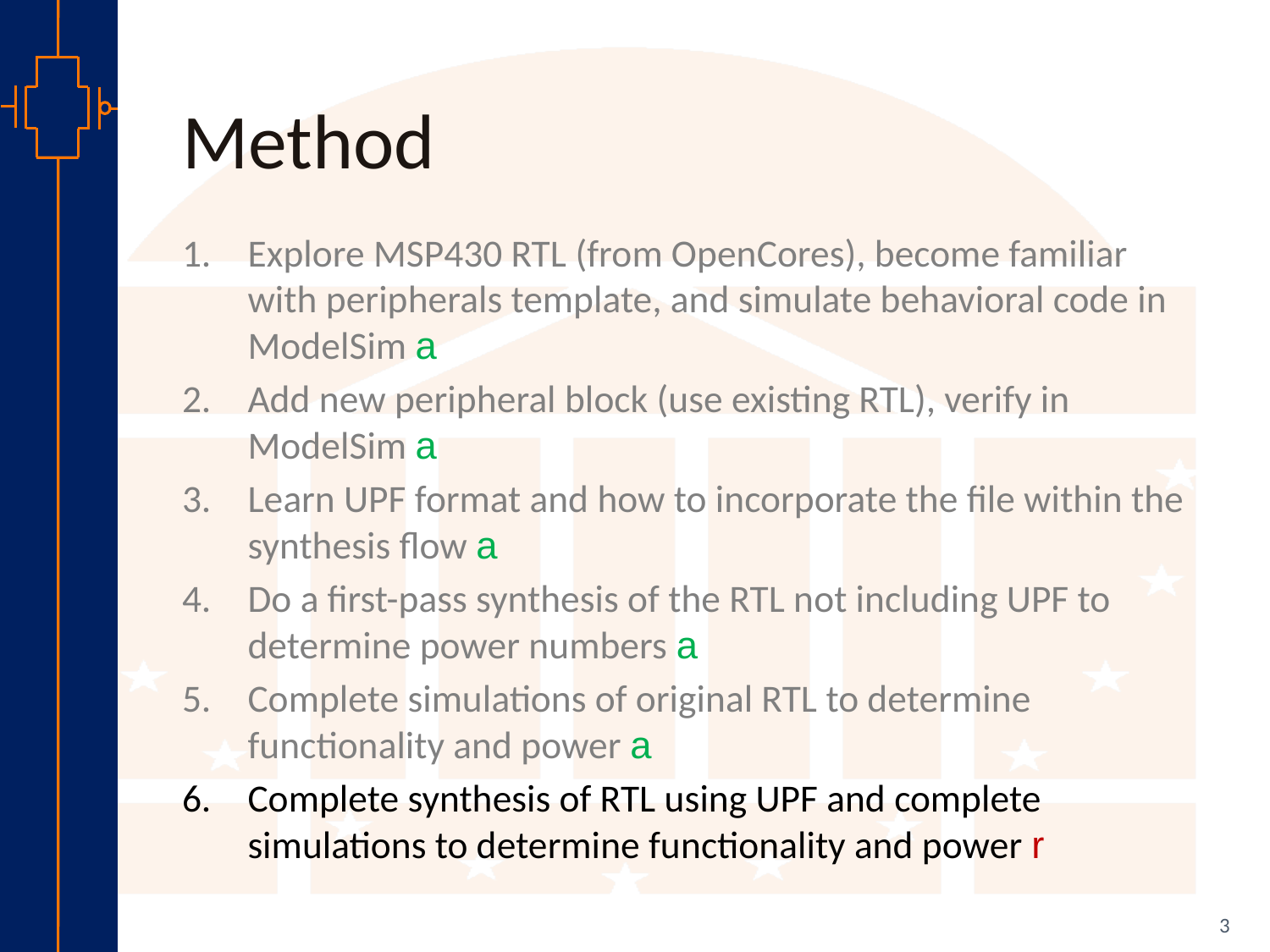

# Method
Explore MSP430 RTL (from OpenCores), become familiar with peripherals template, and simulate behavioral code in ModelSim a
Add new peripheral block (use existing RTL), verify in ModelSim a
Learn UPF format and how to incorporate the file within the synthesis flow a
Do a first-pass synthesis of the RTL not including UPF to determine power numbers a
Complete simulations of original RTL to determine functionality and power a
Complete synthesis of RTL using UPF and complete simulations to determine functionality and power r
3